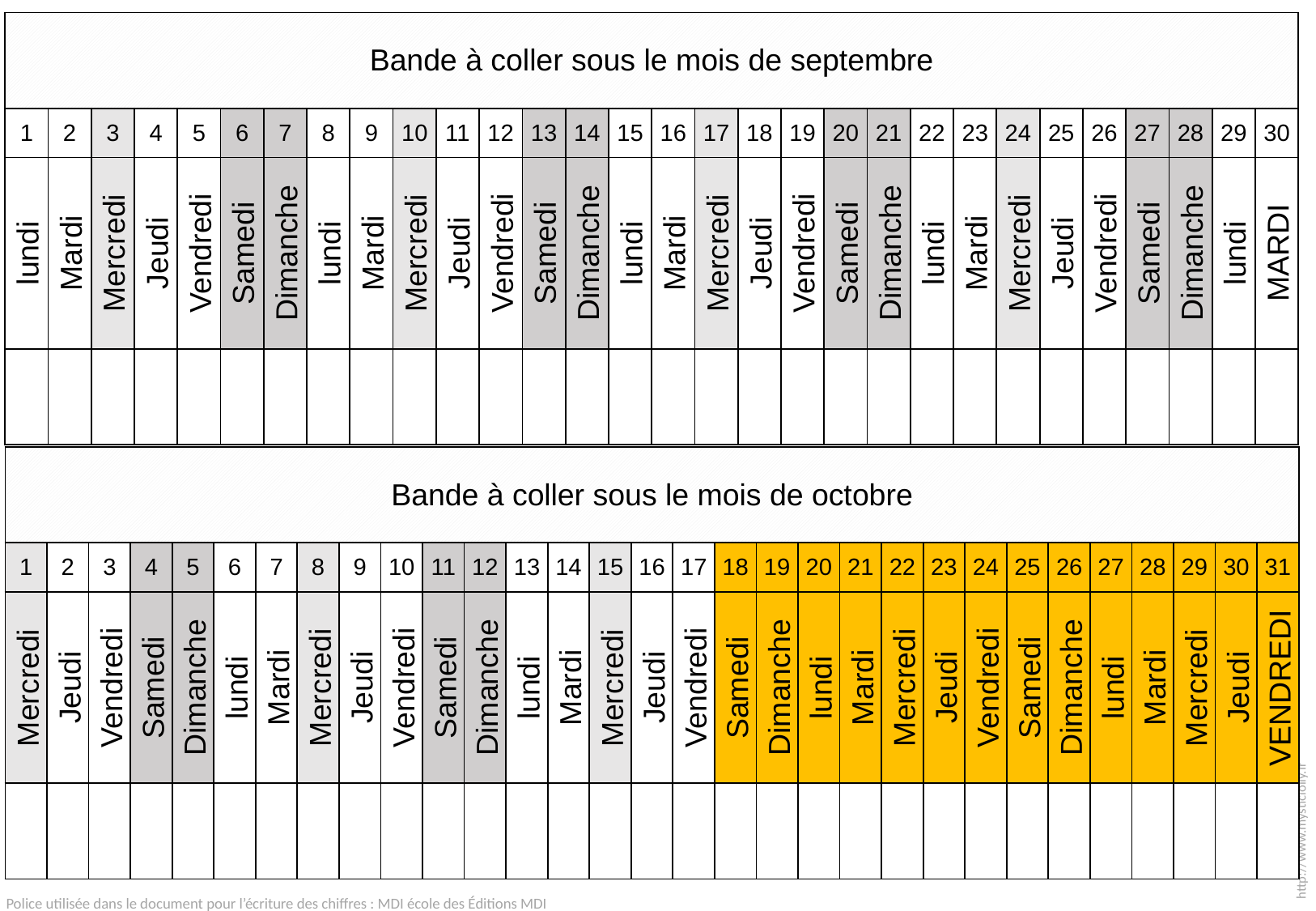

| Bande à coller sous le mois de septembre |  |  |  |  |  |  |  |  |  |  |  |  |  |  |  |  |  |  |  |  |  |  |  |  |  |  |  |  |  |
| --- | --- | --- | --- | --- | --- | --- | --- | --- | --- | --- | --- | --- | --- | --- | --- | --- | --- | --- | --- | --- | --- | --- | --- | --- | --- | --- | --- | --- | --- |
| 1 | 2 | 3 | 4 | 5 | 6 | 7 | 8 | 9 | 10 | 11 | 12 | 13 | 14 | 15 | 16 | 17 | 18 | 19 | 20 | 21 | 22 | 23 | 24 | 25 | 26 | 27 | 28 | 29 | 30 |
| lundi | Mardi | Mercredi | Jeudi | Vendredi | Samedi | Dimanche | lundi | Mardi | Mercredi | Jeudi | Vendredi | Samedi | Dimanche | lundi | Mardi | Mercredi | Jeudi | Vendredi | Samedi | Dimanche | lundi | Mardi | Mercredi | Jeudi | Vendredi | Samedi | Dimanche | lundi | MARDI |
|  |  |  |  |  |  |  |  |  |  |  |  |  |  |  |  |  |  |  |  |  |  |  |  |  |  |  |  |  |  |
| Bande à coller sous le mois de octobre |  |  |  |  |  |  |  |  |  |  |  |  |  |  |  |  |  |  |  |  |  |  |  |  |  |  |  |  |  |  |
| --- | --- | --- | --- | --- | --- | --- | --- | --- | --- | --- | --- | --- | --- | --- | --- | --- | --- | --- | --- | --- | --- | --- | --- | --- | --- | --- | --- | --- | --- | --- |
| 1 | 2 | 3 | 4 | 5 | 6 | 7 | 8 | 9 | 10 | 11 | 12 | 13 | 14 | 15 | 16 | 17 | 18 | 19 | 20 | 21 | 22 | 23 | 24 | 25 | 26 | 27 | 28 | 29 | 30 | 31 |
| Mercredi | Jeudi | Vendredi | Samedi | Dimanche | lundi | Mardi | Mercredi | Jeudi | Vendredi | Samedi | Dimanche | lundi | Mardi | Mercredi | Jeudi | Vendredi | Samedi | Dimanche | lundi | Mardi | Mercredi | Jeudi | Vendredi | Samedi | Dimanche | lundi | Mardi | Mercredi | Jeudi | VENDREDI |
|  |  |  |  |  |  |  |  |  |  |  |  |  |  |  |  |  |  |  |  |  |  |  |  |  |  |  |  |  |  |  |